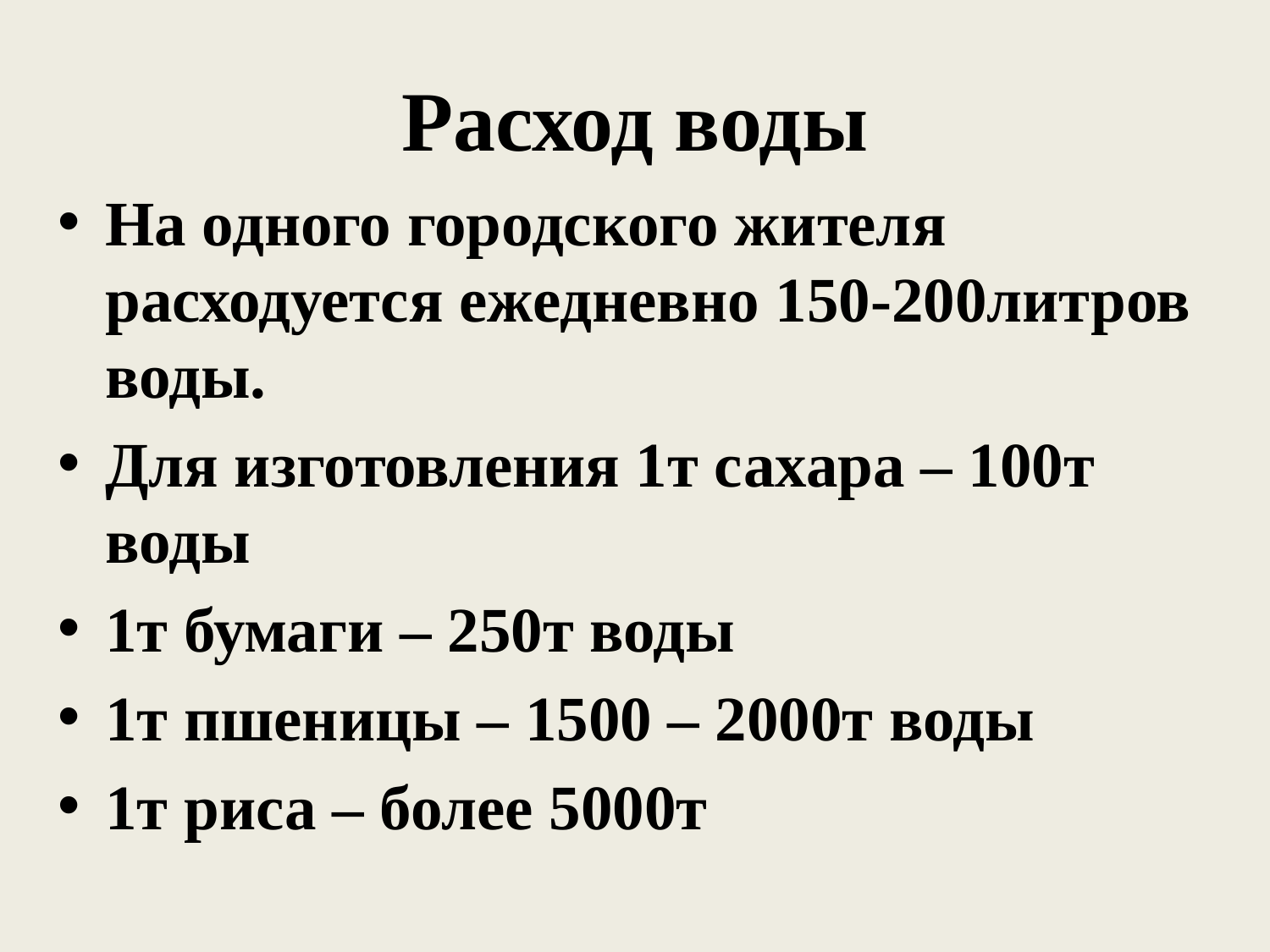

# Расход воды
На одного городского жителя расходуется ежедневно 150-200литров воды.
Для изготовления 1т сахара – 100т воды
1т бумаги – 250т воды
1т пшеницы – 1500 – 2000т воды
1т риса – более 5000т